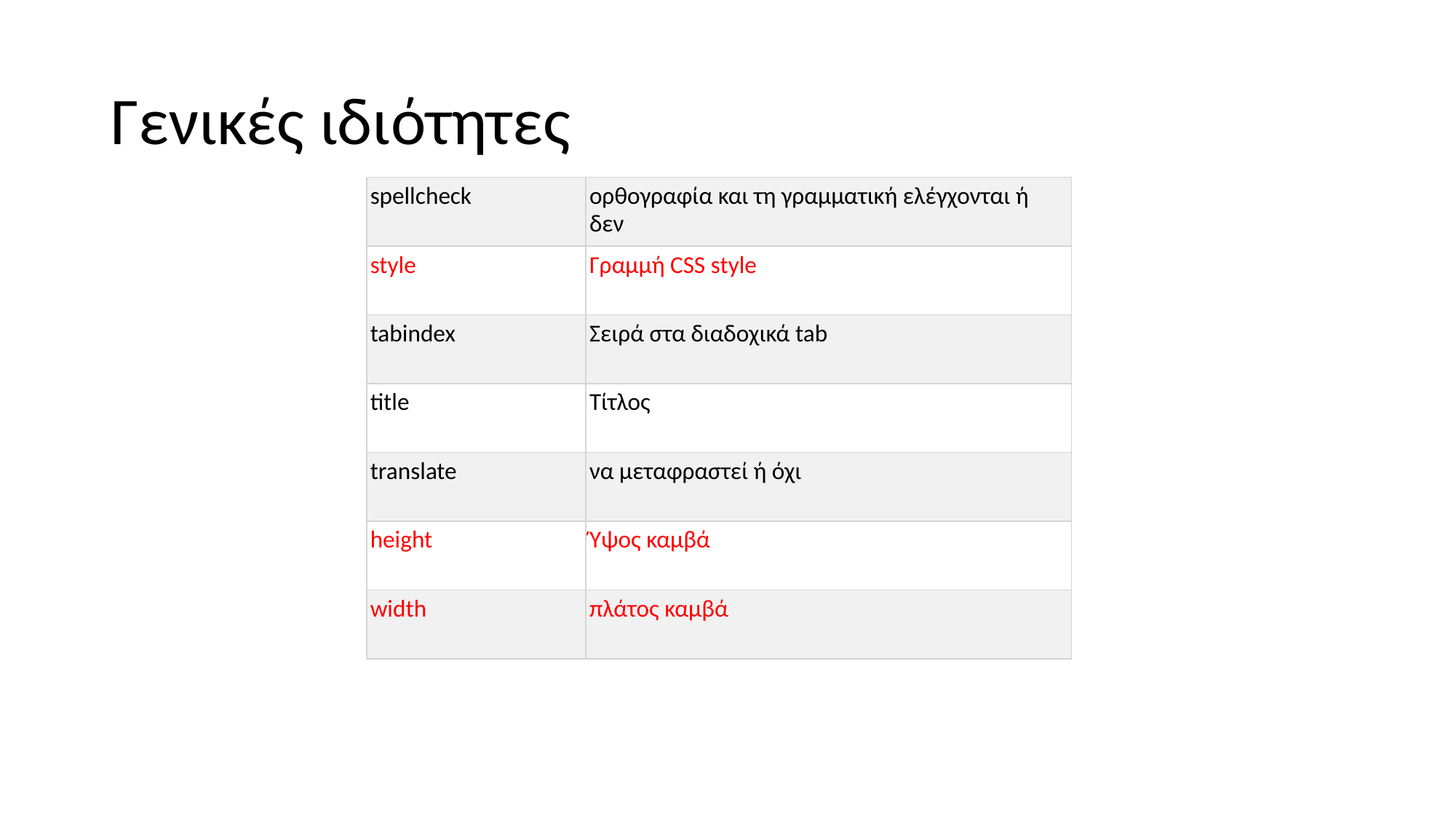

# Γενικές ιδιότητες
| spellcheck | ορθογραφία και τη γραμματική ελέγχονται ή δεν |
| --- | --- |
| style | Γραμμή CSS style |
| tabindex | Σειρά στα διαδοχικά tab |
| title | Τίτλος |
| translate | να μεταφραστεί ή όχι |
| height | Ύψος καμβά |
| width | πλάτος καμβά |